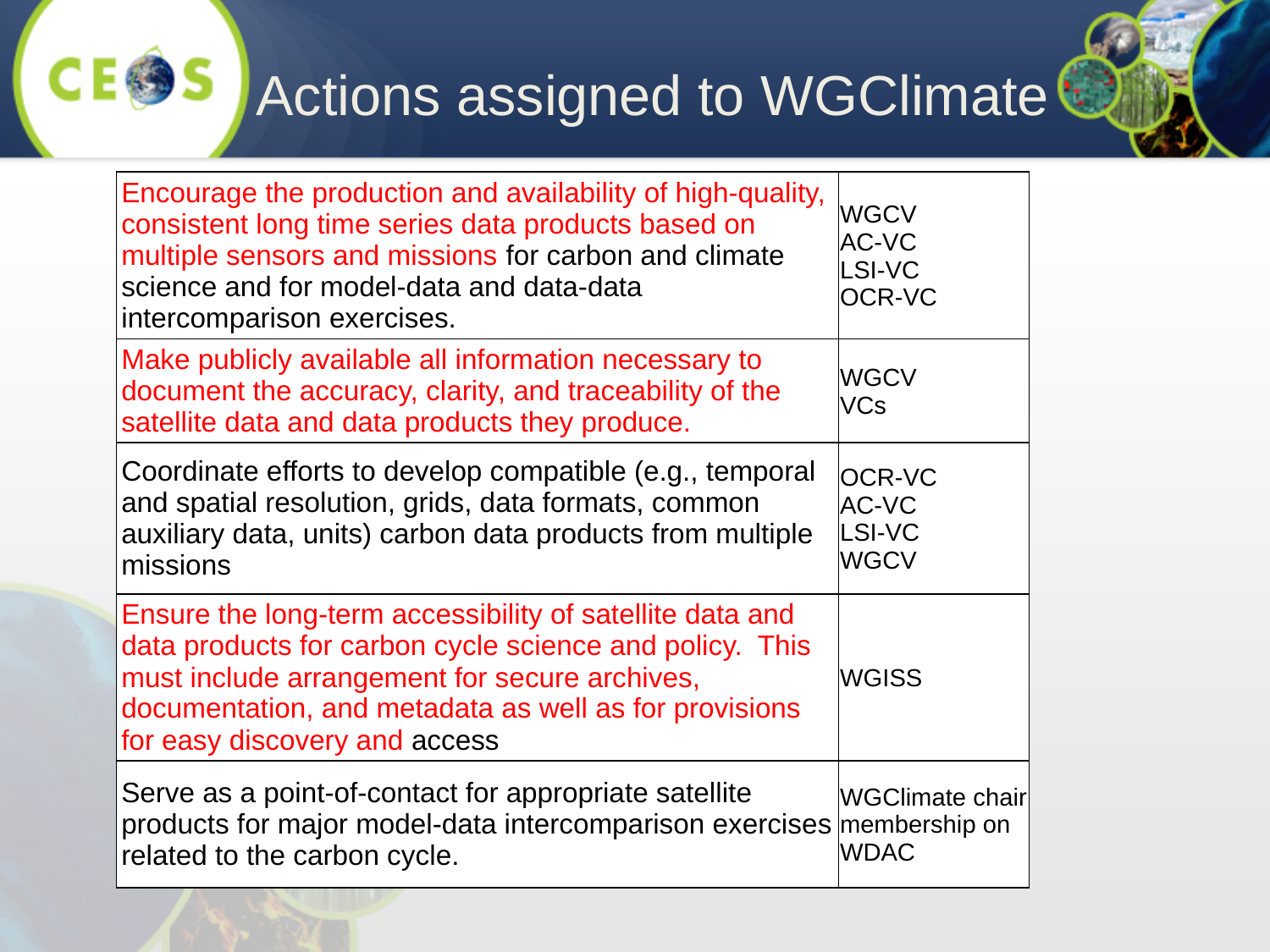

Actions assigned to WGClimate
| Encourage the production and availability of high-quality, consistent long time series data products based on multiple sensors and missions for carbon and climate science and for model-data and data-data intercomparison exercises. | WGCV AC-VC LSI-VC OCR-VC |
| --- | --- |
| Make publicly available all information necessary to document the accuracy, clarity, and traceability of the satellite data and data products they produce. | WGCV VCs |
| Coordinate efforts to develop compatible (e.g., temporal and spatial resolution, grids, data formats, common auxiliary data, units) carbon data products from multiple missions | OCR-VC AC-VC LSI-VC WGCV |
| Ensure the long-term accessibility of satellite data and data products for carbon cycle science and policy. This must include arrangement for secure archives, documentation, and metadata as well as for provisions for easy discovery and access | WGISS |
| Serve as a point-of-contact for appropriate satellite products for major model-data intercomparison exercises related to the carbon cycle. | WGClimate chair membership on WDAC |